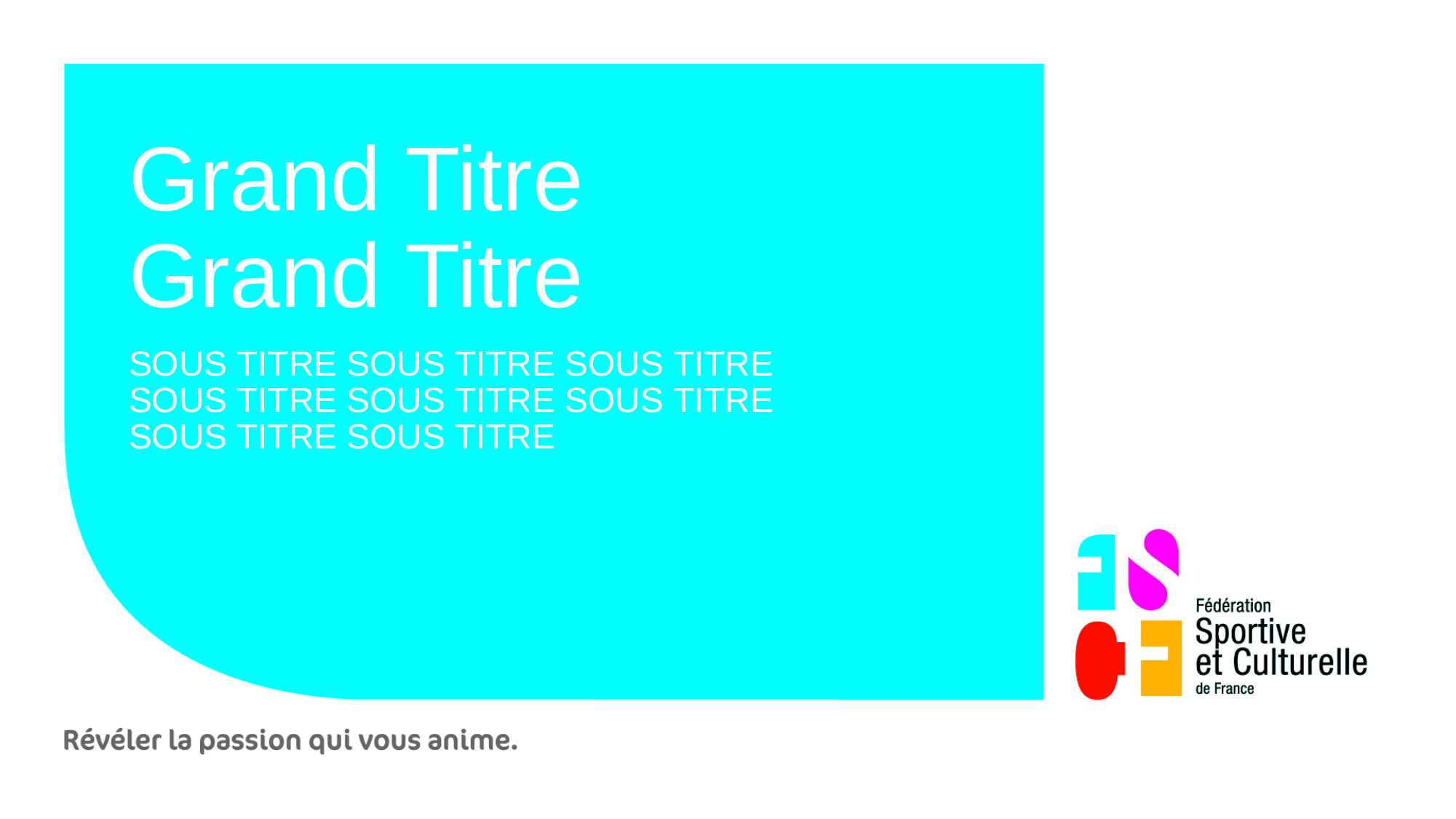

Grand Titre
Grand Titre
Sous titre Sous titre Sous titre
Sous titre Sous titre Sous titre
Sous titre Sous titre